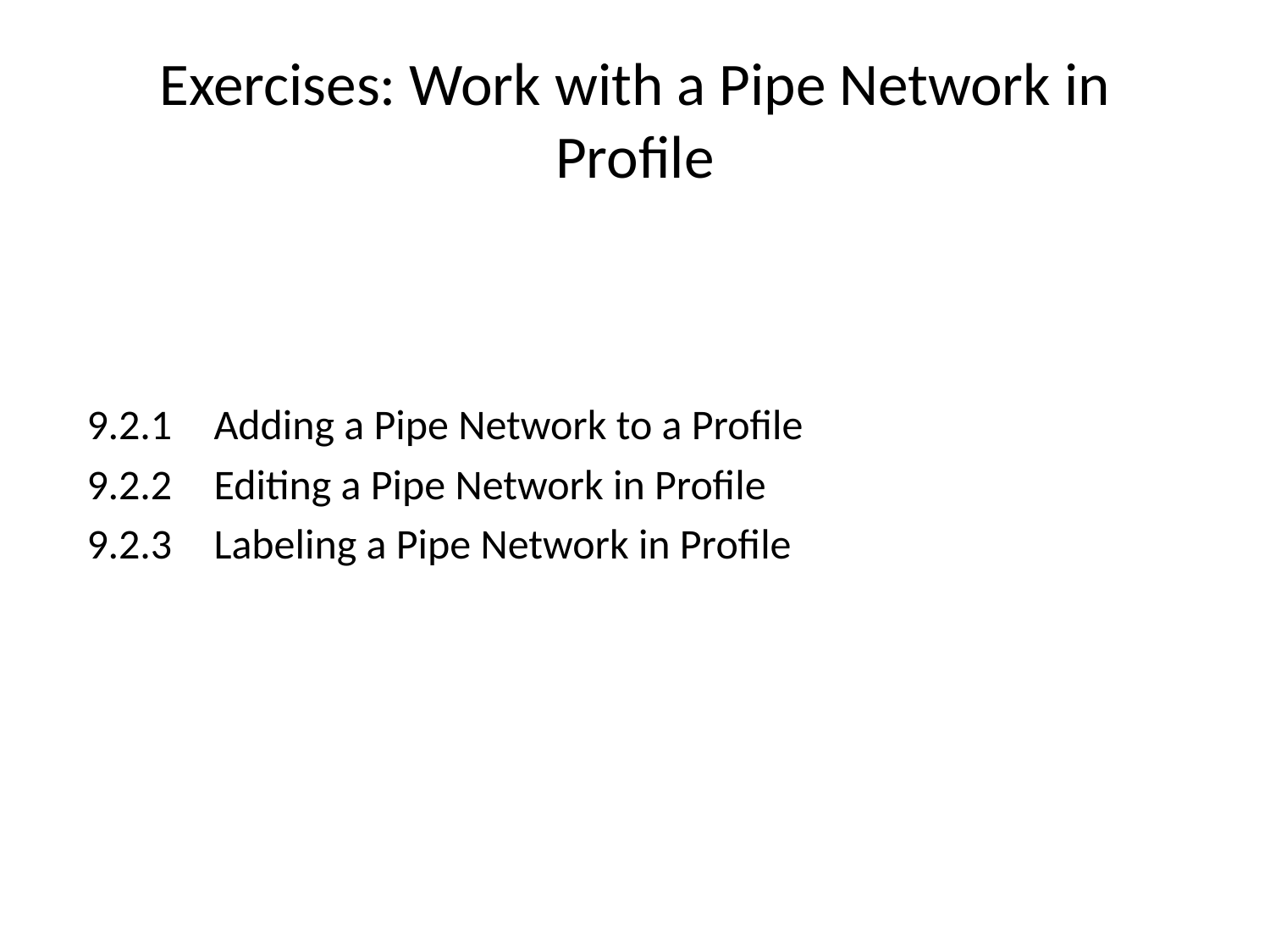

# Exercises: Work with a Pipe Network in Profile
9.2.1	Adding a Pipe Network to a Profile
9.2.2	Editing a Pipe Network in Profile
9.2.3	Labeling a Pipe Network in Profile